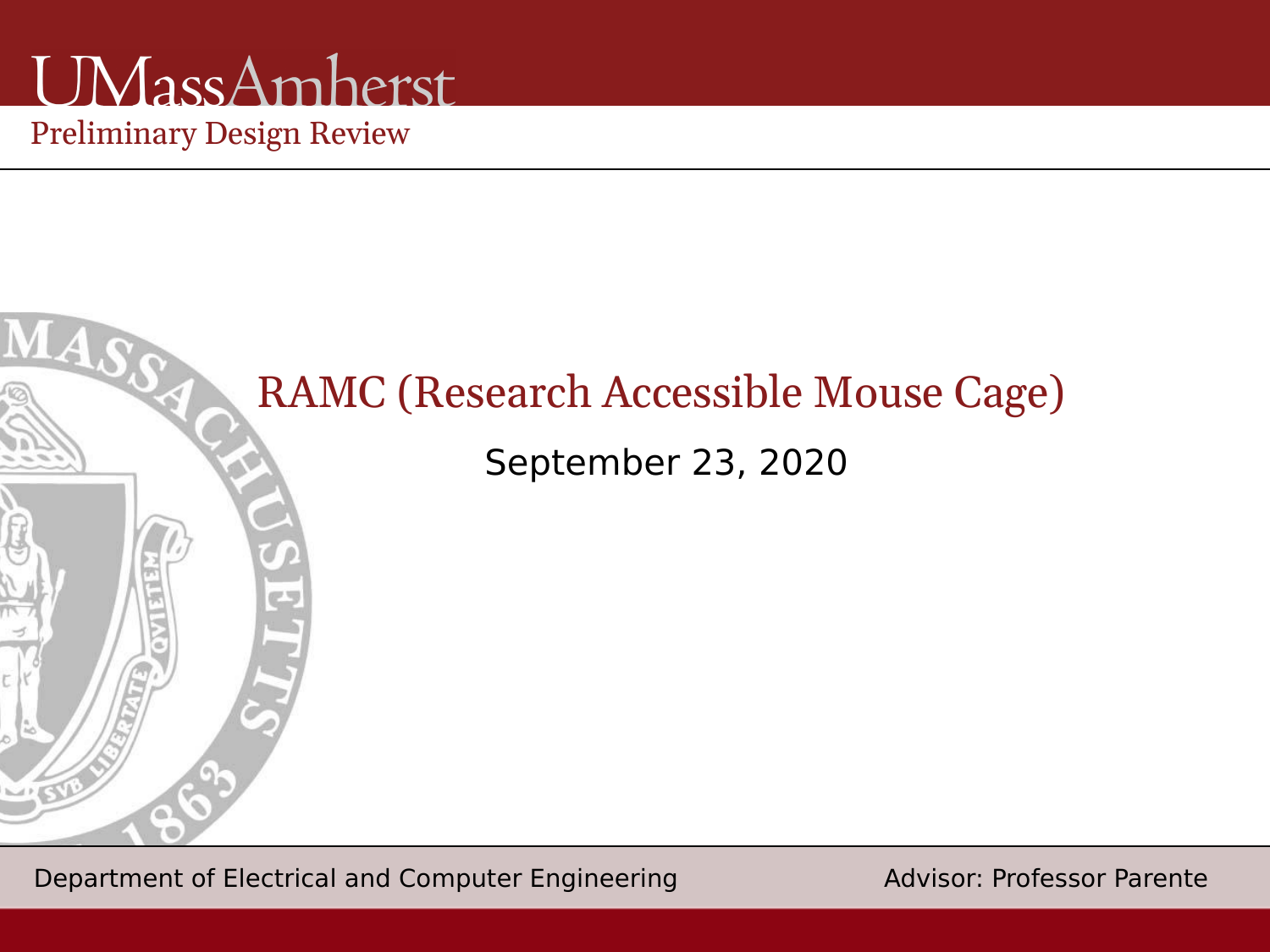

Preliminary Design Review
# RAMC (Research Accessible Mouse Cage)
September 23, 2020